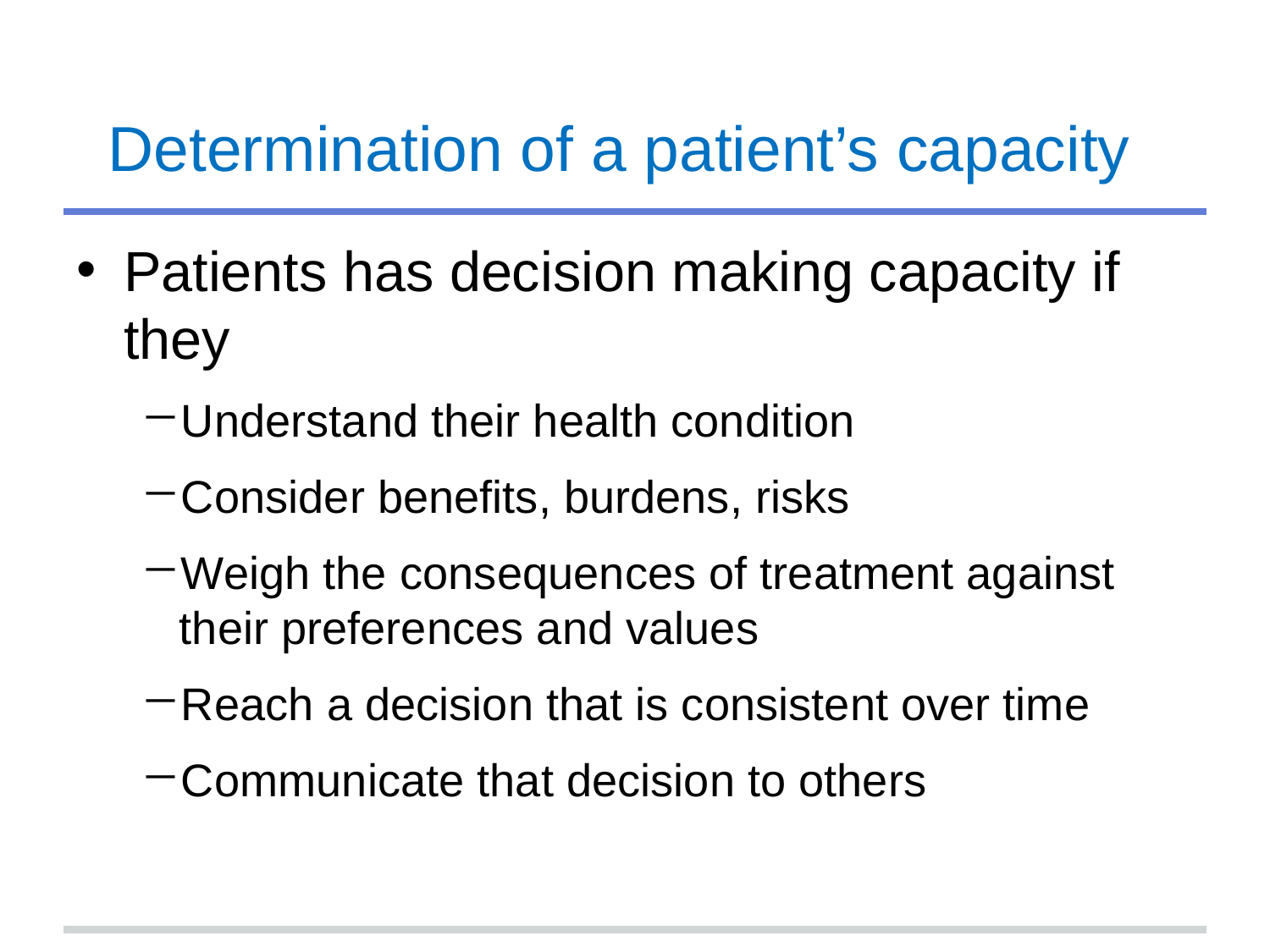

# Determination of a patient’s capacity
Patients has decision making capacity if they
Understand their health condition
Consider benefits, burdens, risks
Weigh the consequences of treatment against their preferences and values
Reach a decision that is consistent over time
Communicate that decision to others